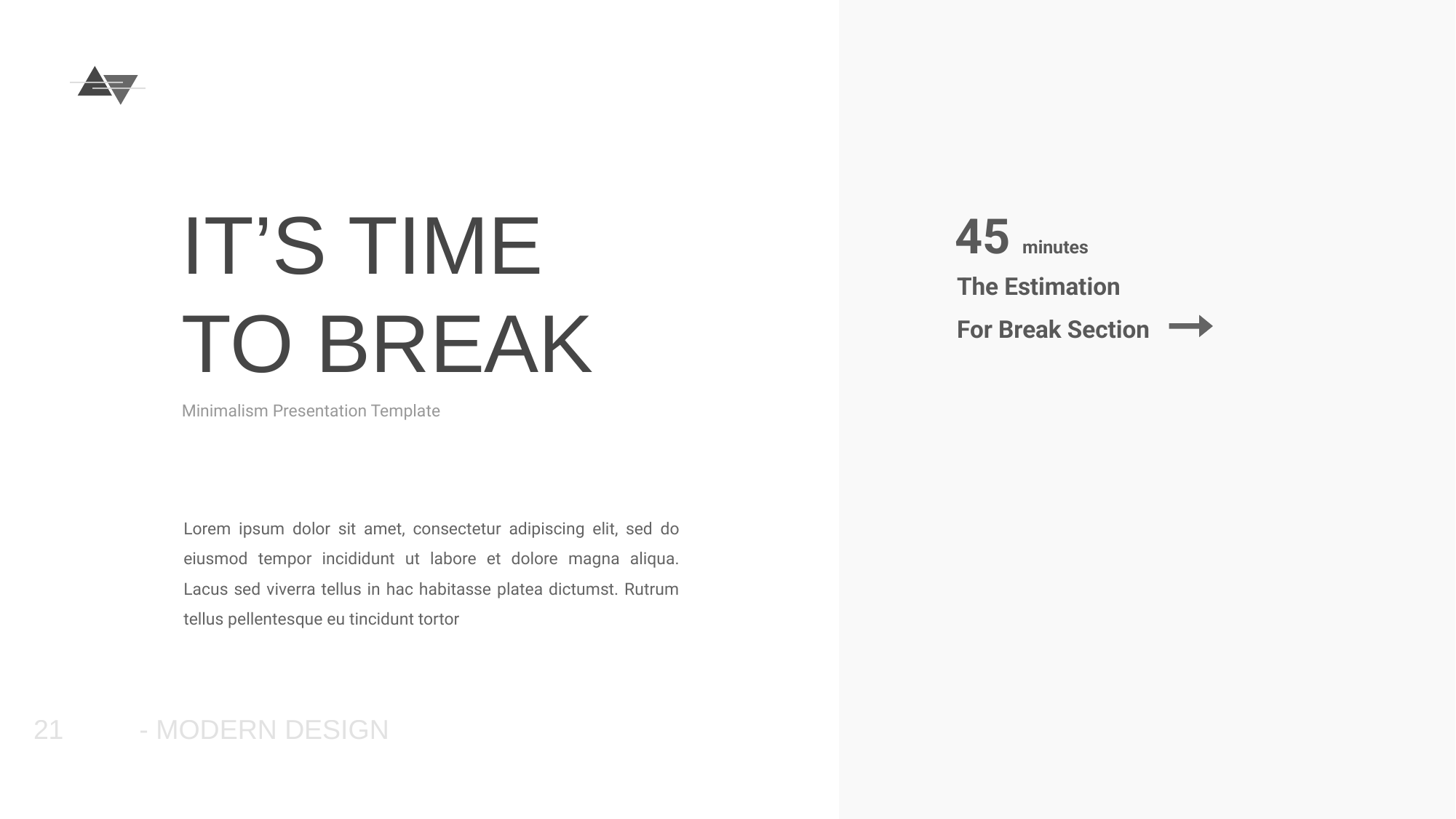

45 minutes
IT’S TIME TO BREAK
The Estimation
For Break Section

Minimalism Presentation Template

Lorem ipsum dolor sit amet, consectetur adipiscing elit, sed do eiusmod tempor incididunt ut labore et dolore magna aliqua. Lacus sed viverra tellus in hac habitasse platea dictumst. Rutrum tellus pellentesque eu tincidunt tortor
21
- MODERN DESIGN